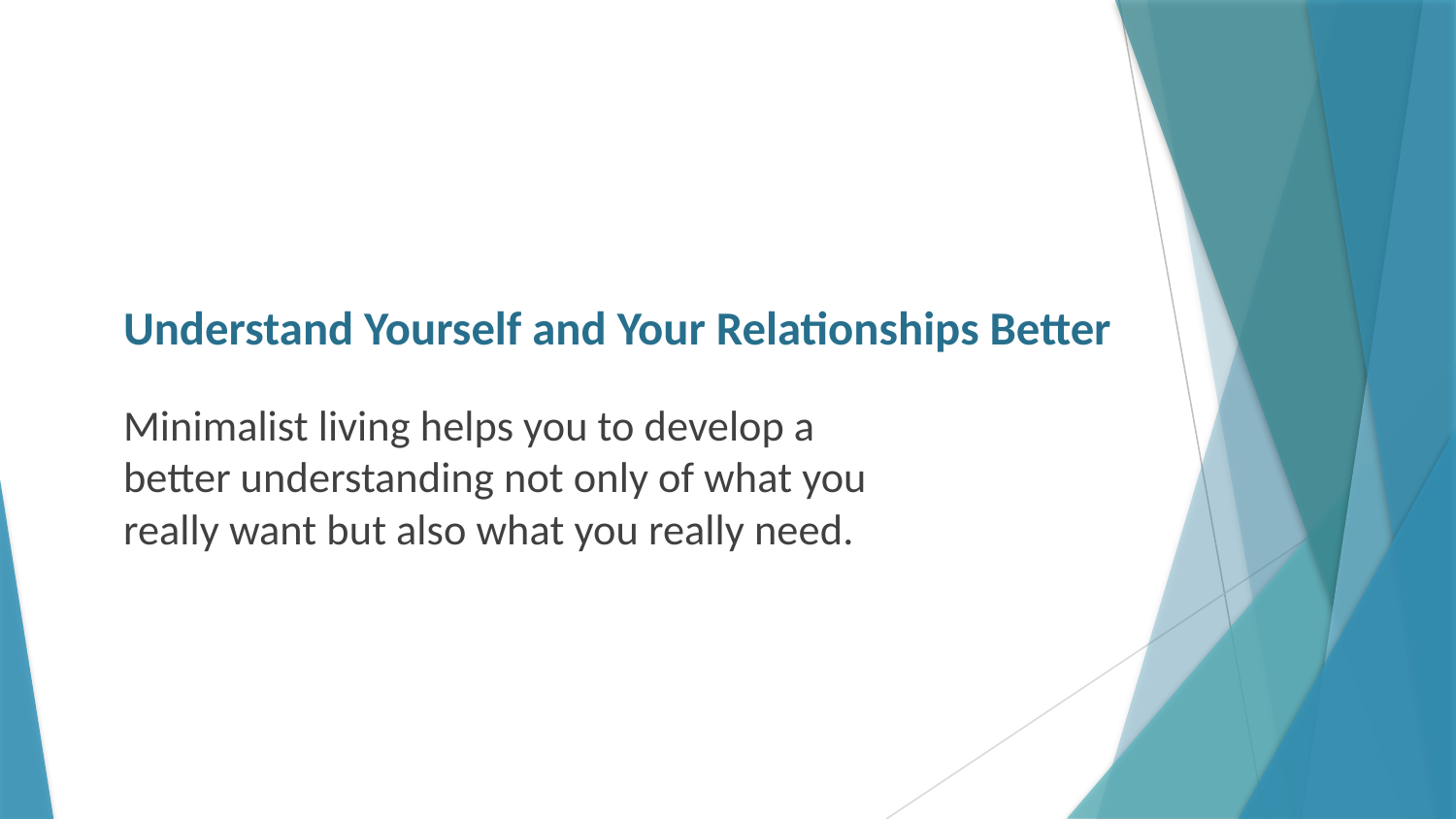

# Understand Yourself and Your Relationships Better
Minimalist living helps you to develop a better understanding not only of what you really want but also what you really need.